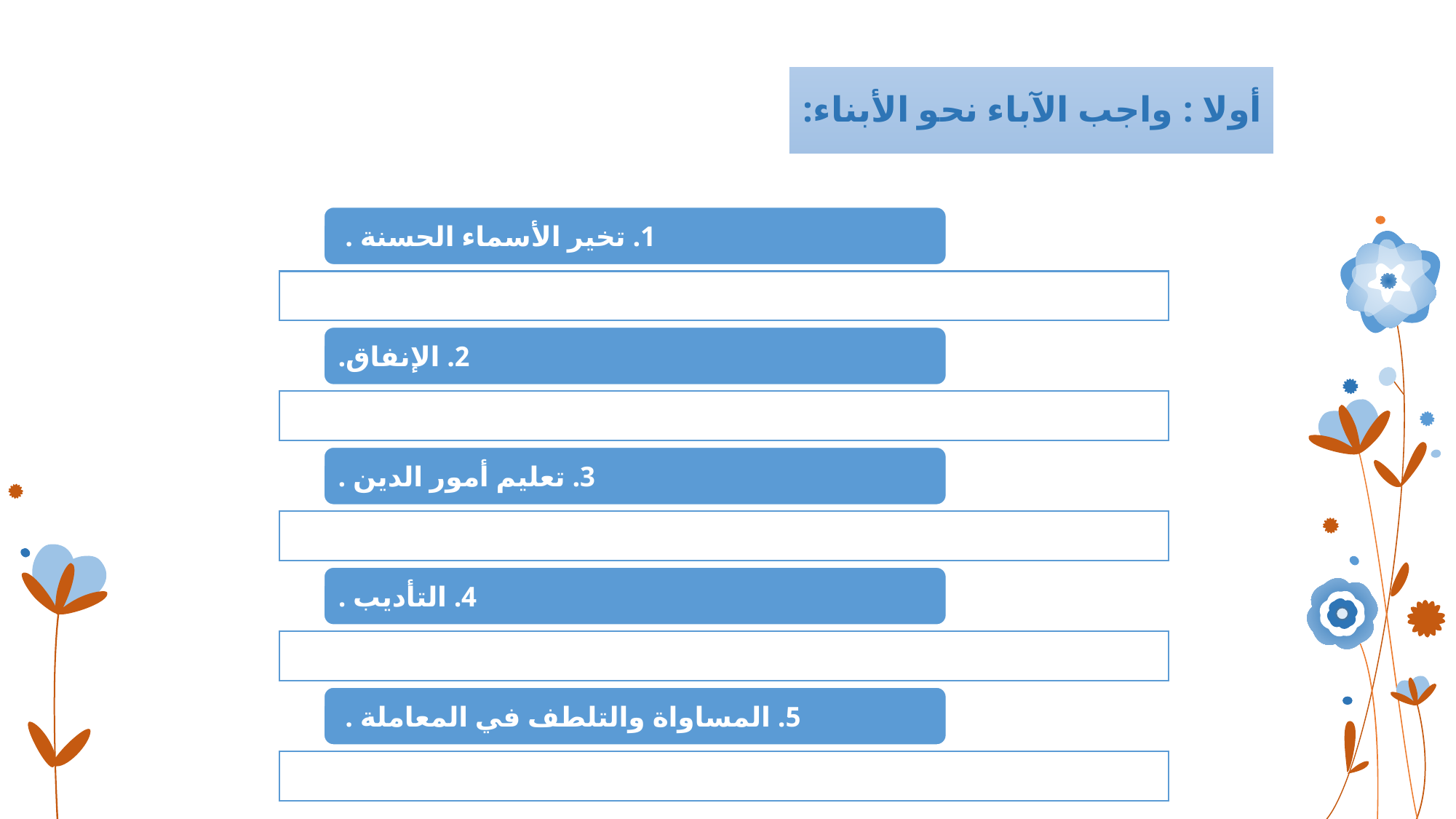

# أولا : واجب الآباء نحو الأبناء: